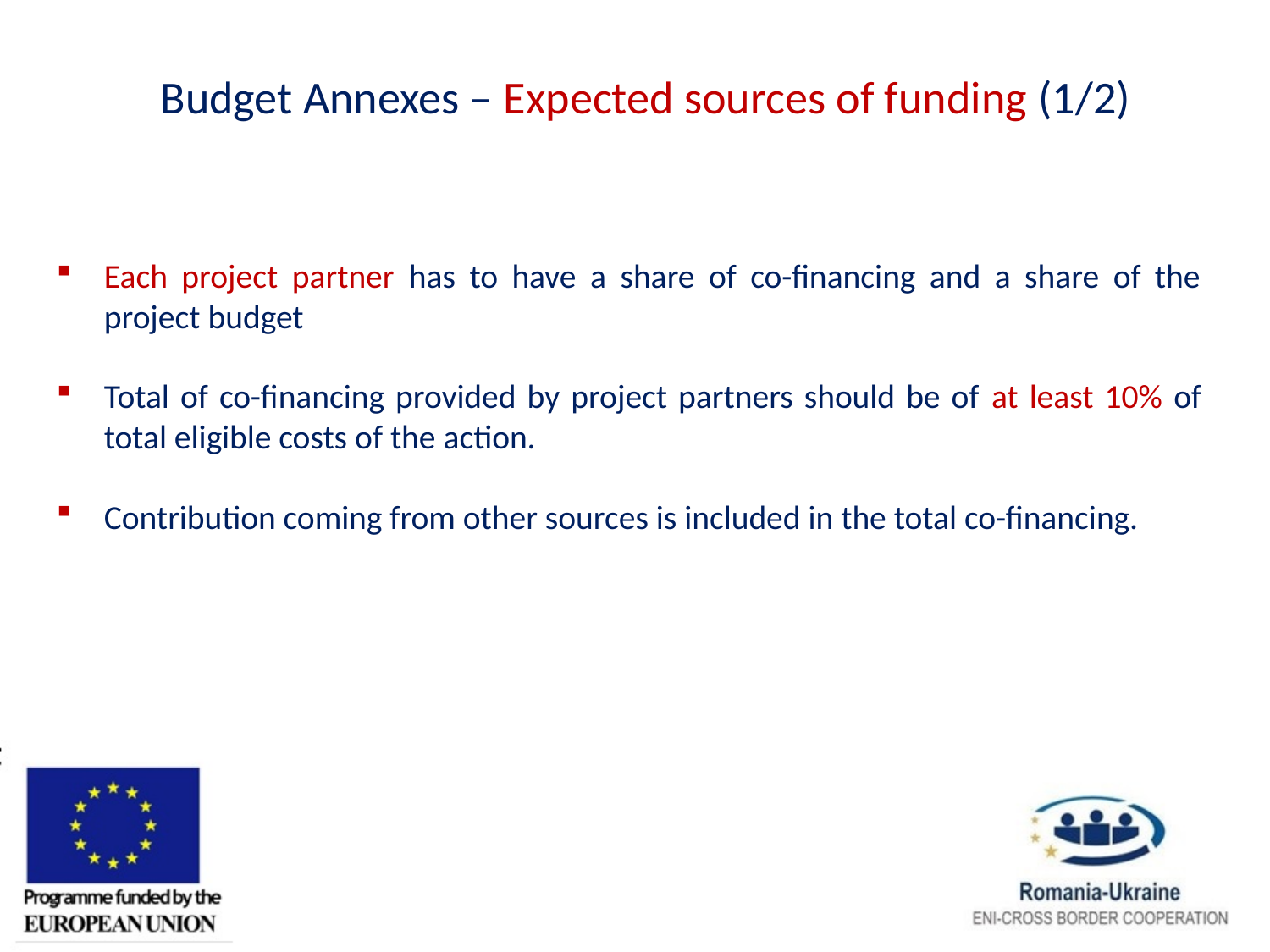

Budget Annexes – Expected sources of funding (1/2)

Each project partner has to have a share of co-financing and a share of the project budget

Total of co-financing provided by project partners should be of at least 10% of total eligible costs of the action.

Contribution coming from other sources is included in the total co-financing.